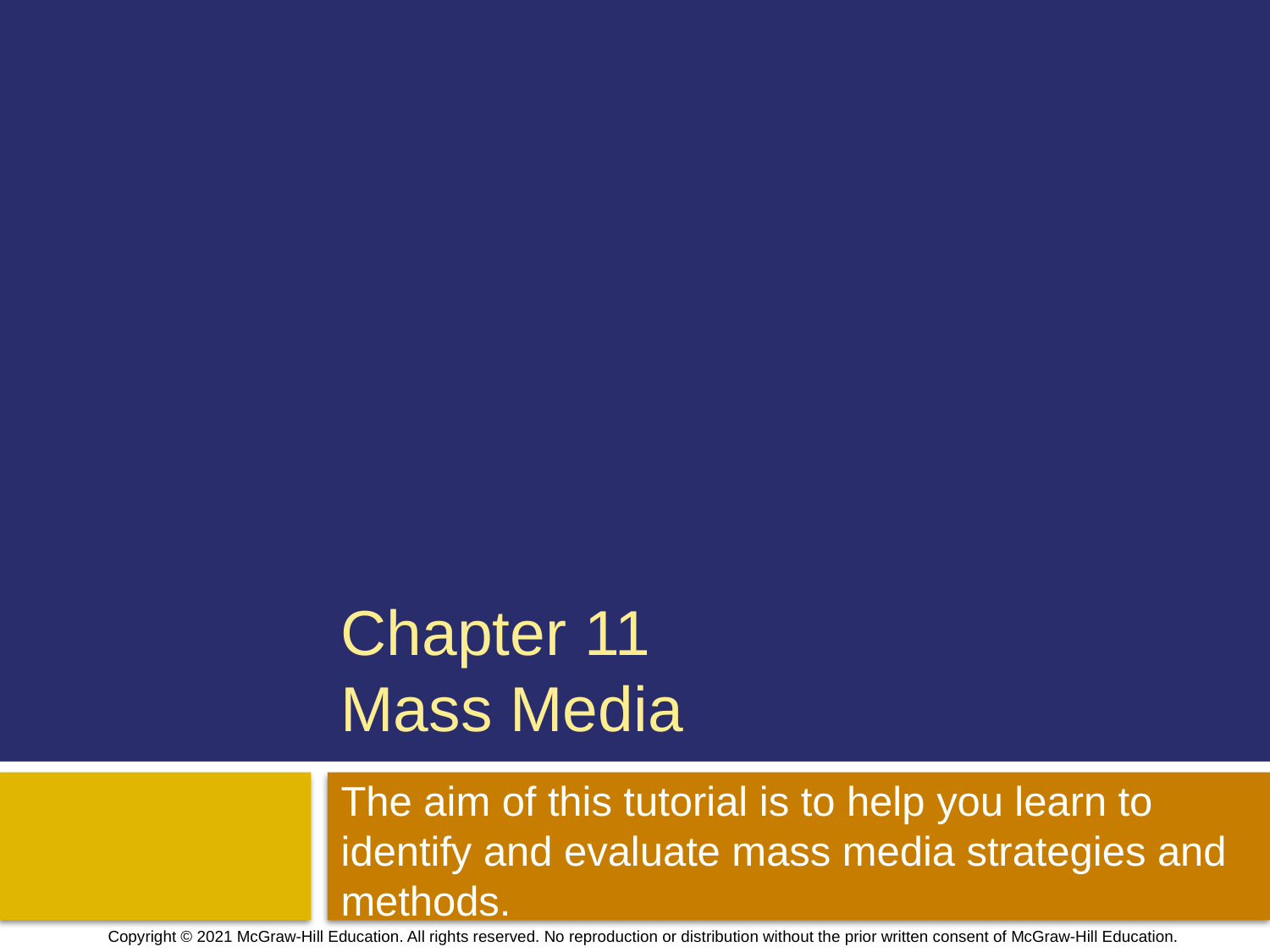

# Chapter 11 Mass Media
The aim of this tutorial is to help you learn to identify and evaluate mass media strategies and methods.
Copyright © 2021 McGraw-Hill Education. All rights reserved. No reproduction or distribution without the prior written consent of McGraw-Hill Education.